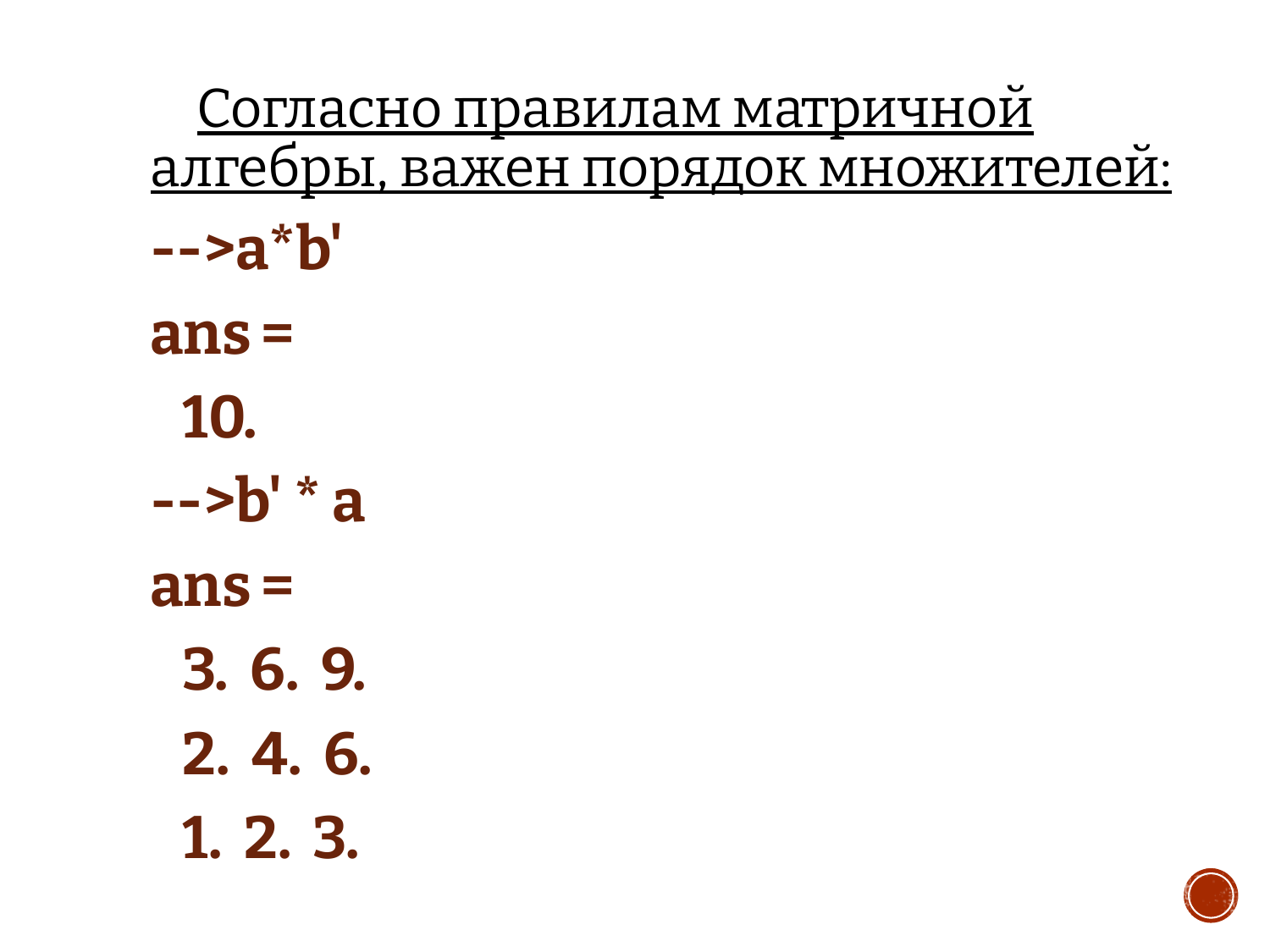

Согласно правилам матричной алгебры, важен порядок множителей:
-->a*b'
ans =
   10.
-->b' * a
ans =
   3.  6.  9.
   2.  4.  6.
   1.  2.  3.